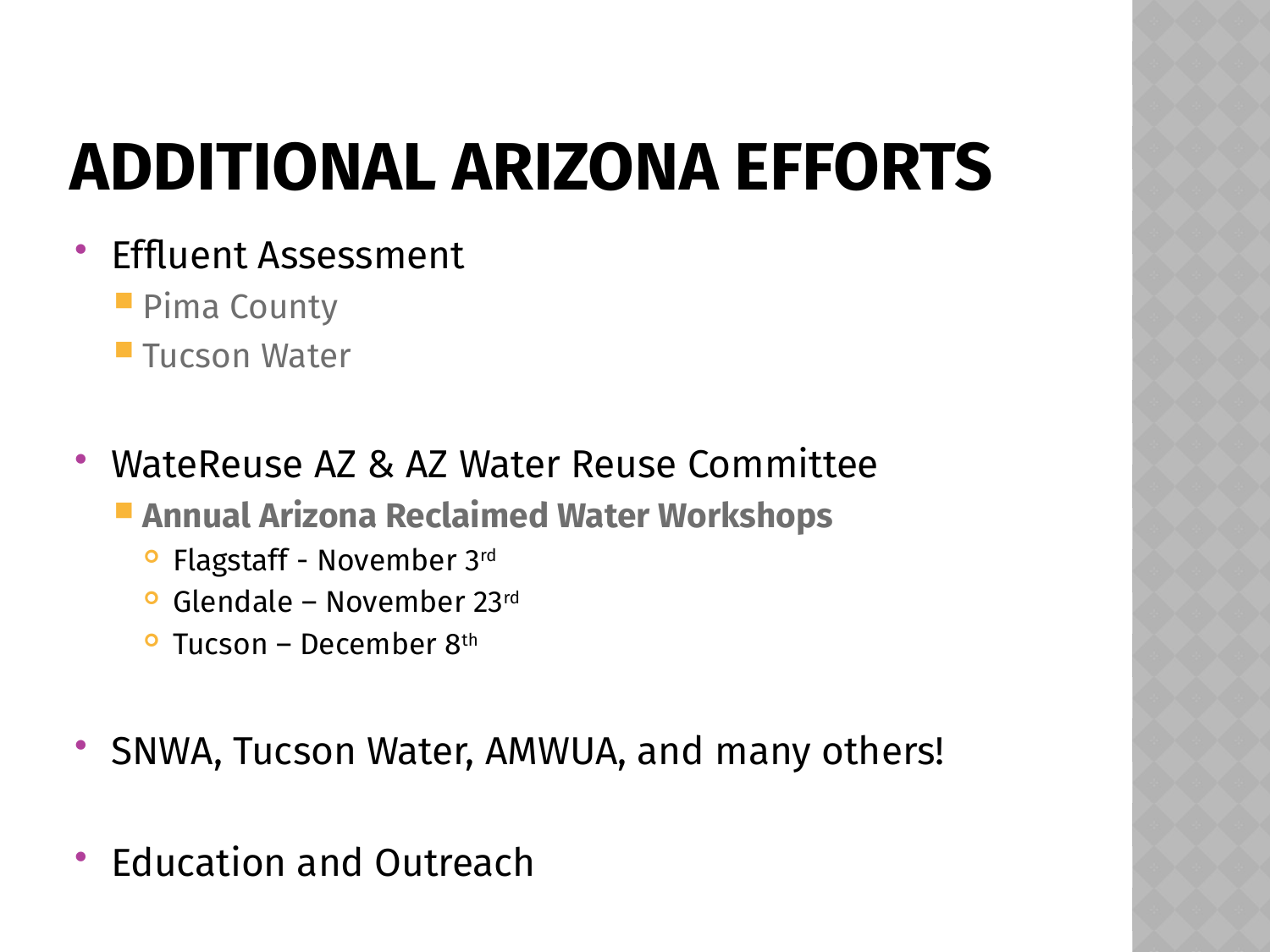

# Additional Arizona Efforts
Effluent Assessment
Pima County
Tucson Water

WateReuse AZ & AZ Water Reuse Committee
Annual Arizona Reclaimed Water Workshops
Flagstaff - November 3rd
Glendale – November 23rd
Tucson – December 8th

SNWA, Tucson Water, AMWUA, and many others!

Education and Outreach